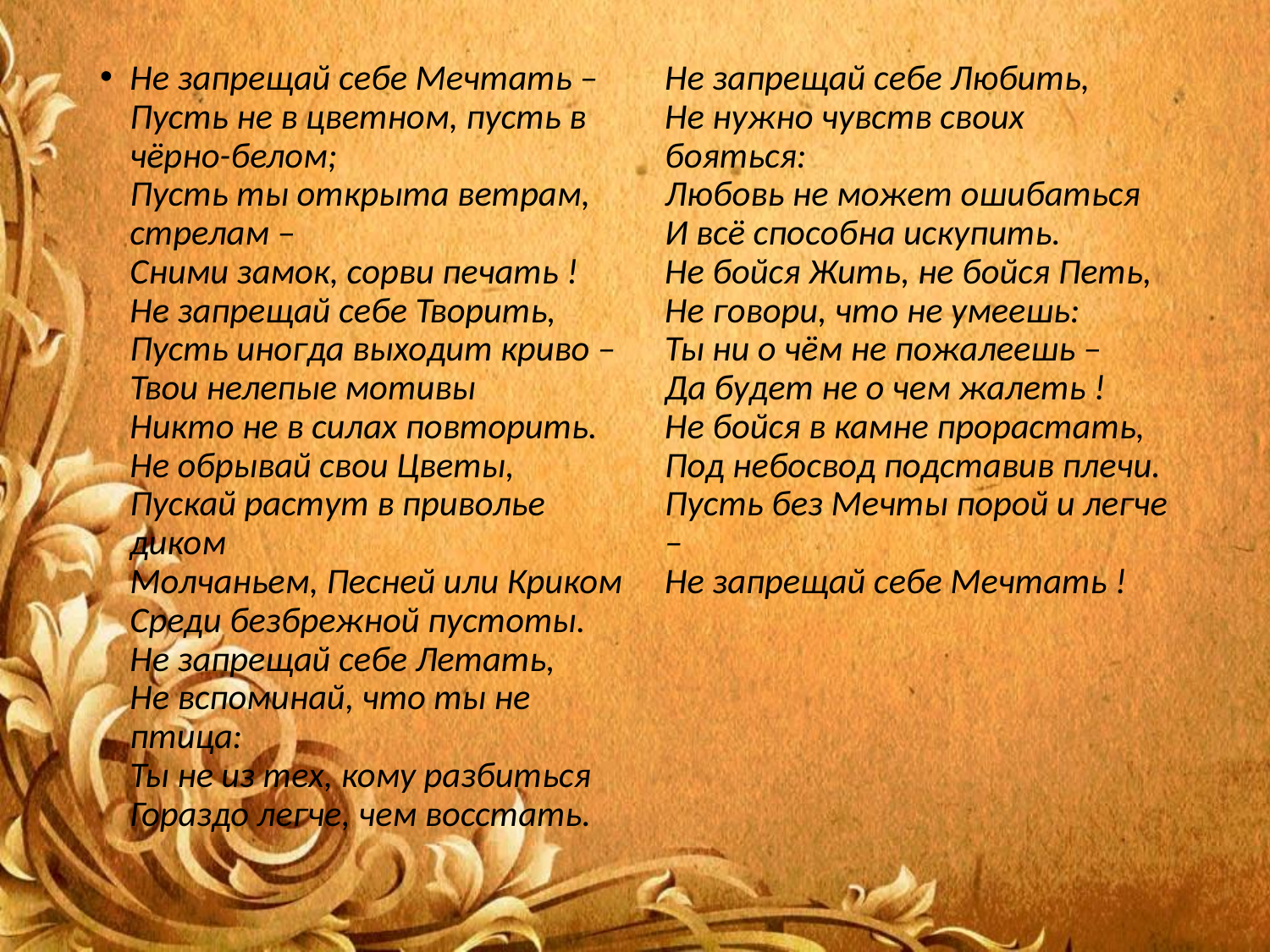

#
Не запрещай себе Мечтать –
Пусть не в цветном, пусть в чёрно-белом;
Пусть ты открыта ветрам, стрелам –
Сними замок, сорви печать !
Не запрещай себе Творить,
Пусть иногда выходит криво –
Твои нелепые мотивы
Никто не в силах повторить.
Не обрывай свои Цветы,
Пускай растут в приволье диком
Молчаньем, Песней или Криком
Среди безбрежной пустоты.
Не запрещай себе Летать,
Не вспоминай, что ты не птица:
Ты не из тех, кому разбиться
Гораздо легче, чем восстать.
Не запрещай себе Любить,
Не нужно чувств своих бояться:
Любовь не может ошибаться
И всё способна искупить.
Не бойся Жить, не бойся Петь,
Не говори, что не умеешь:
Ты ни о чём не пожалеешь –
Да будет не о чем жалеть !
Не бойся в камне прорастать,
Под небосвод подставив плечи.
Пусть без Мечты порой и легче –
Не запрещай себе Мечтать !